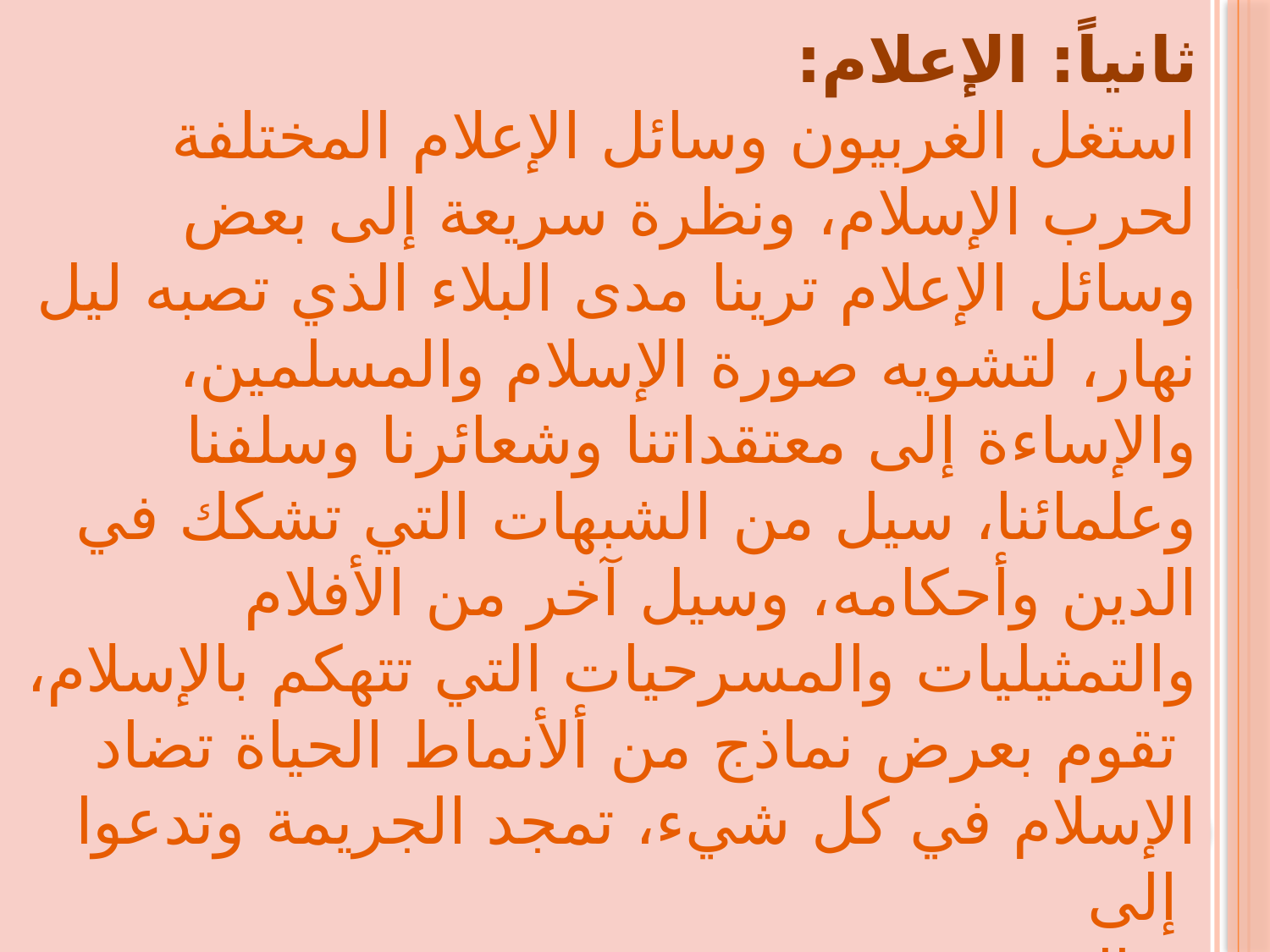

ثانياً: الإعلام:
استغل الغربيون وسائل الإعلام المختلفة لحرب الإسلام، ونظرة سريعة إلى بعض وسائل الإعلام ترينا مدى البلاء الذي تصبه ليل نهار، لتشويه صورة الإسلام والمسلمين، والإساءة إلى معتقداتنا وشعائرنا وسلفنا وعلمائنا، سيل من الشبهات التي تشكك في الدين وأحكامه، وسيل آخر من الأفلام والتمثيليات والمسرحيات التي تتهكم بالإسلام،  تقوم بعرض نماذج من ألأنماط الحياة تضاد الإسلام في كل شيء، تمجد الجريمة وتدعوا إلى
والفجور.